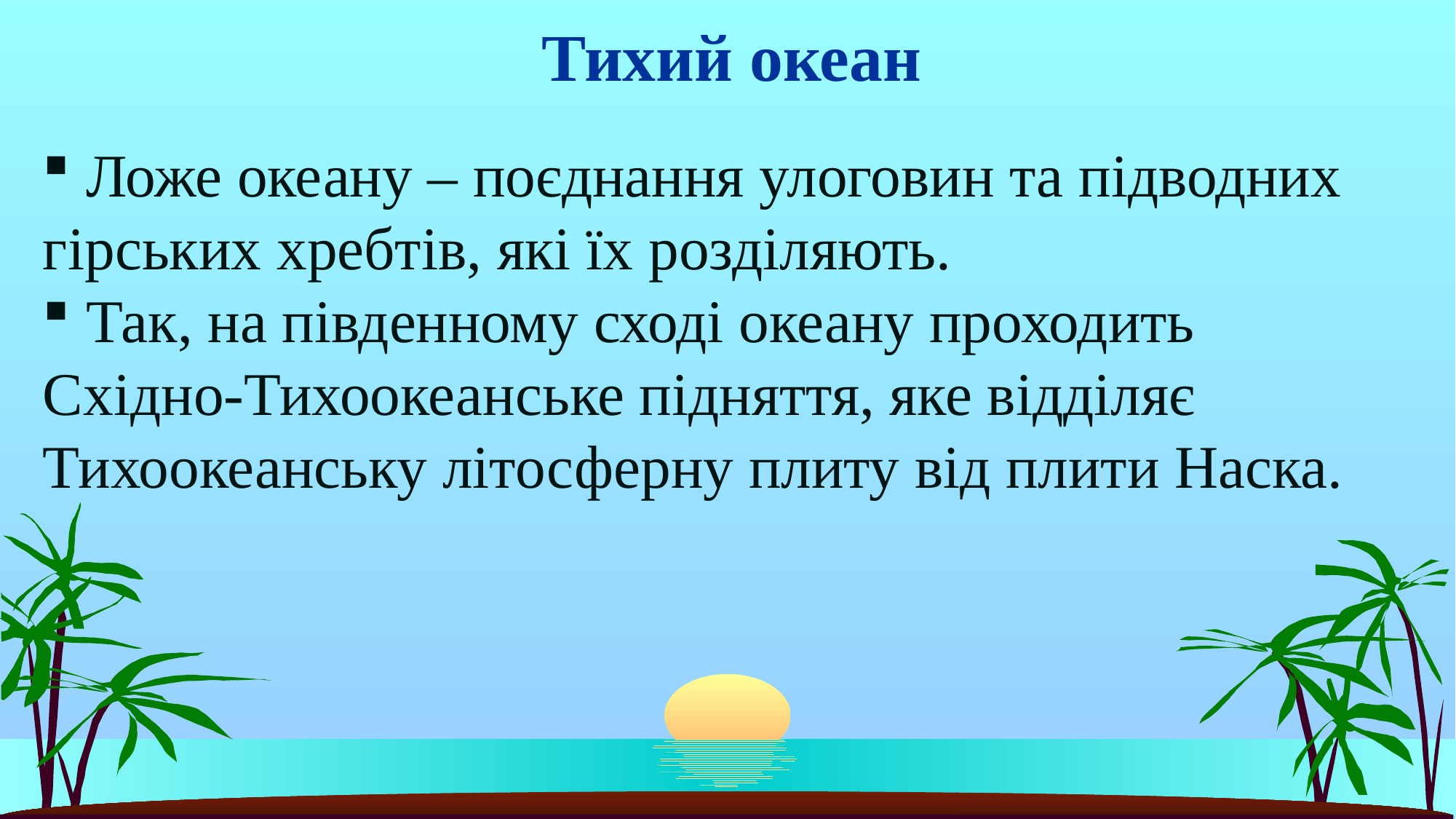

# Тихий океан
 Ложе океану – поєднання улоговин та підводних гірських хребтів, які їх розділяють.
 Так, на південному сході океану проходить Східно-Тихоокеанське підняття, яке відділяє Тихоокеанську літосферну плиту від плити Наска.